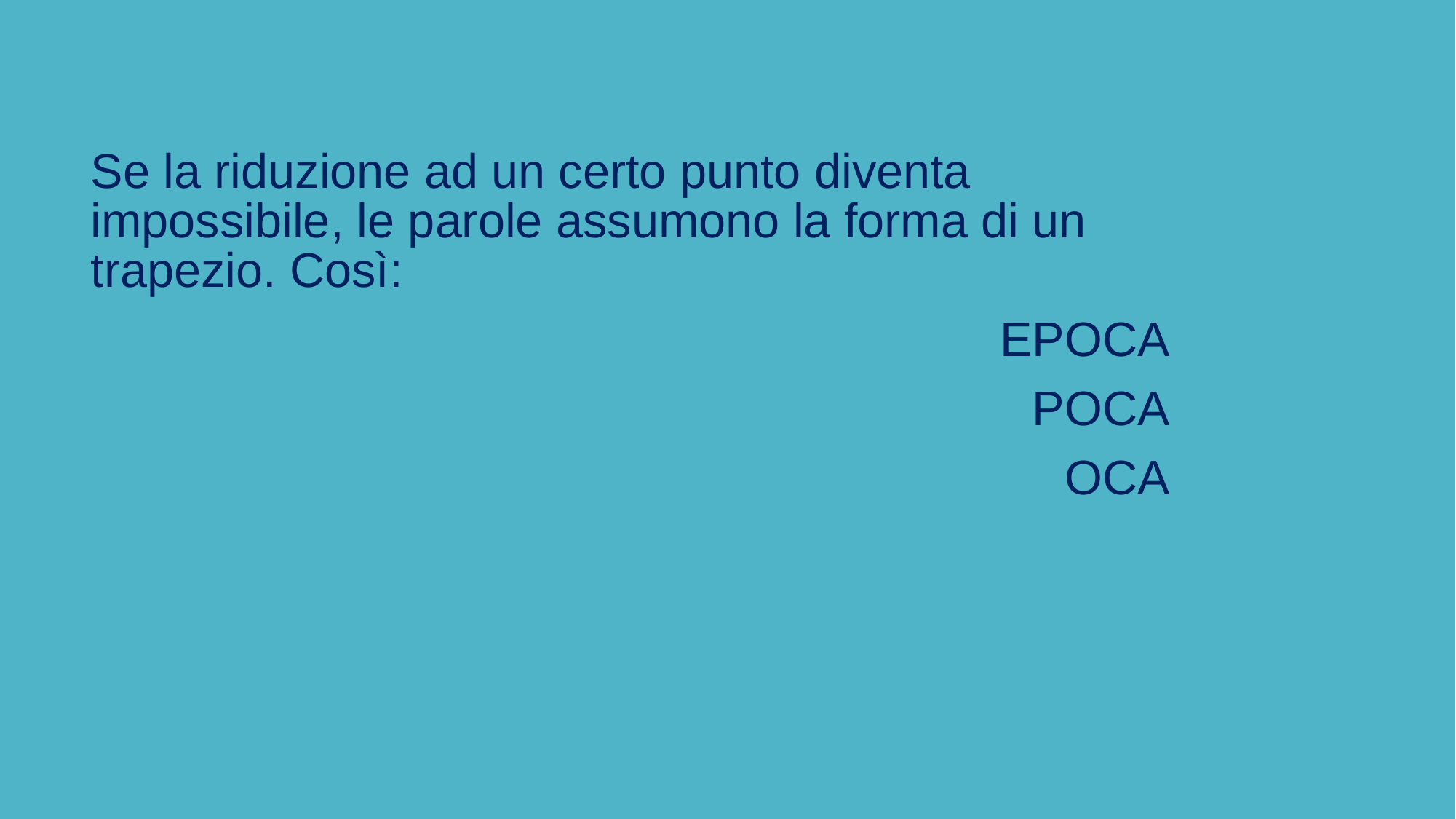

Se la riduzione ad un certo punto diventa impossibile, le parole assumono la forma di un trapezio. Così:
EPOCA
POCA
OCA